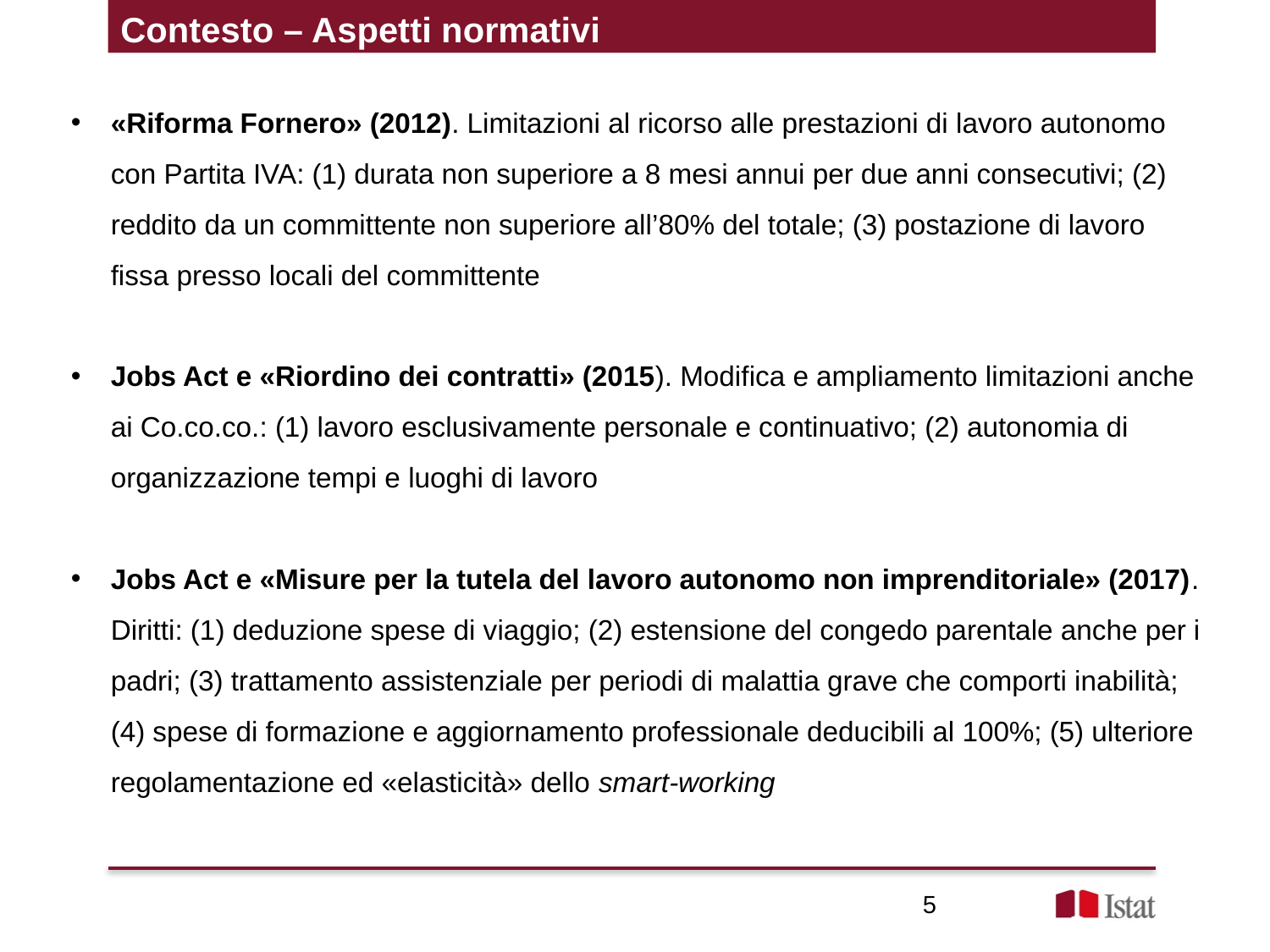

Contesto – Aspetti normativi
«Riforma Fornero» (2012). Limitazioni al ricorso alle prestazioni di lavoro autonomo con Partita IVA: (1) durata non superiore a 8 mesi annui per due anni consecutivi; (2) reddito da un committente non superiore all’80% del totale; (3) postazione di lavoro fissa presso locali del committente

Jobs Act e «Riordino dei contratti» (2015). Modifica e ampliamento limitazioni anche ai Co.co.co.: (1) lavoro esclusivamente personale e continuativo; (2) autonomia di organizzazione tempi e luoghi di lavoro

Jobs Act e «Misure per la tutela del lavoro autonomo non imprenditoriale» (2017). Diritti: (1) deduzione spese di viaggio; (2) estensione del congedo parentale anche per i padri; (3) trattamento assistenziale per periodi di malattia grave che comporti inabilità; (4) spese di formazione e aggiornamento professionale deducibili al 100%; (5) ulteriore regolamentazione ed «elasticità» dello smart-working
5